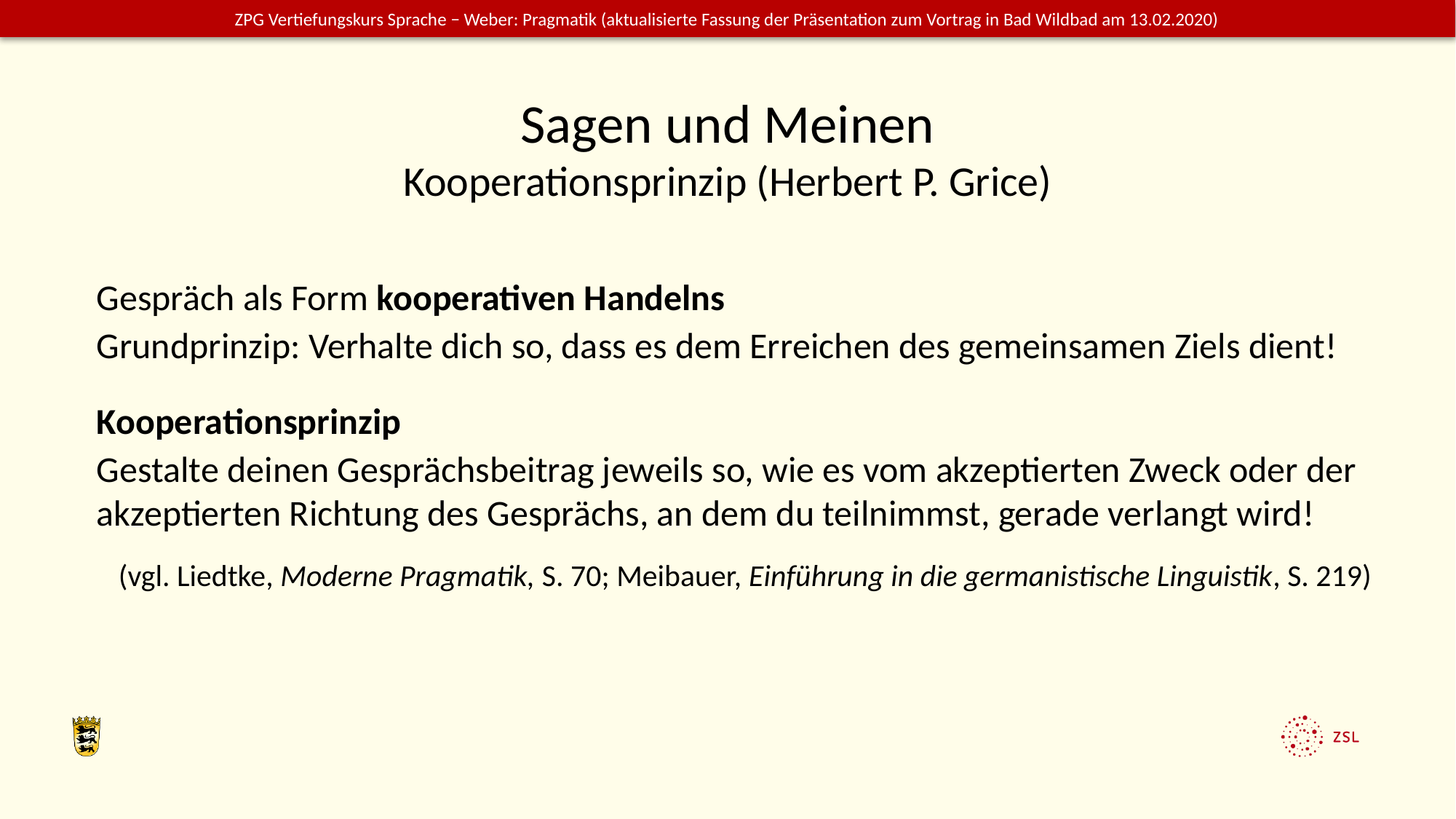

# Sagen und Meinen Kooperationsprinzip (Herbert P. Grice)

Gespräch als Form kooperativen Handelns
Grundprinzip: Verhalte dich so, dass es dem Erreichen des gemeinsamen Ziels dient!
Kooperationsprinzip
Gestalte deinen Gesprächsbeitrag jeweils so, wie es vom akzeptierten Zweck oder der akzeptierten Richtung des Gesprächs, an dem du teilnimmst, gerade verlangt wird!
 (vgl. Liedtke, Moderne Pragmatik, S. 70; Meibauer, Einführung in die germanistische Linguistik, S. 219)